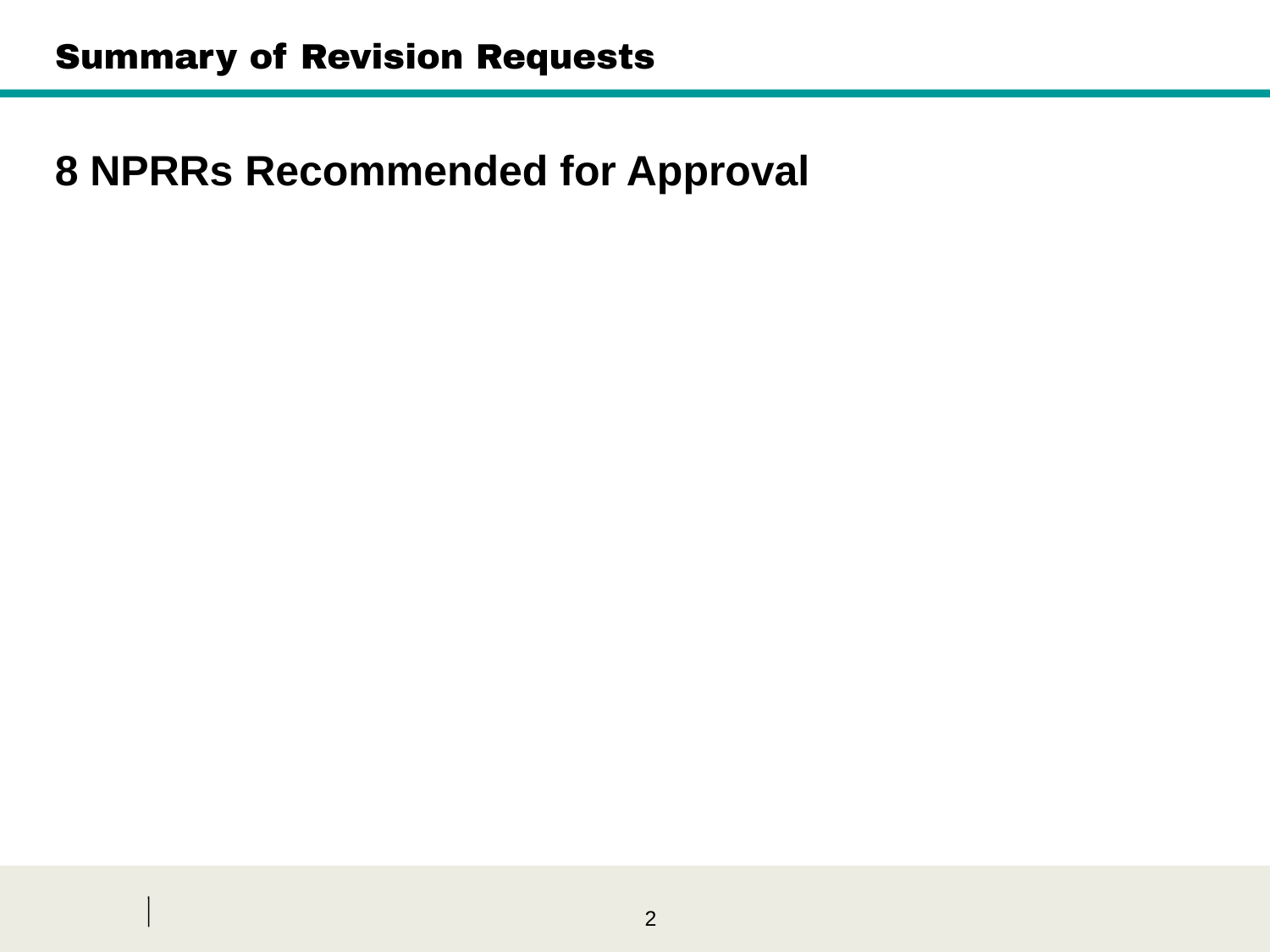

Summary of Revision Requests
8 NPRRs Recommended for Approval